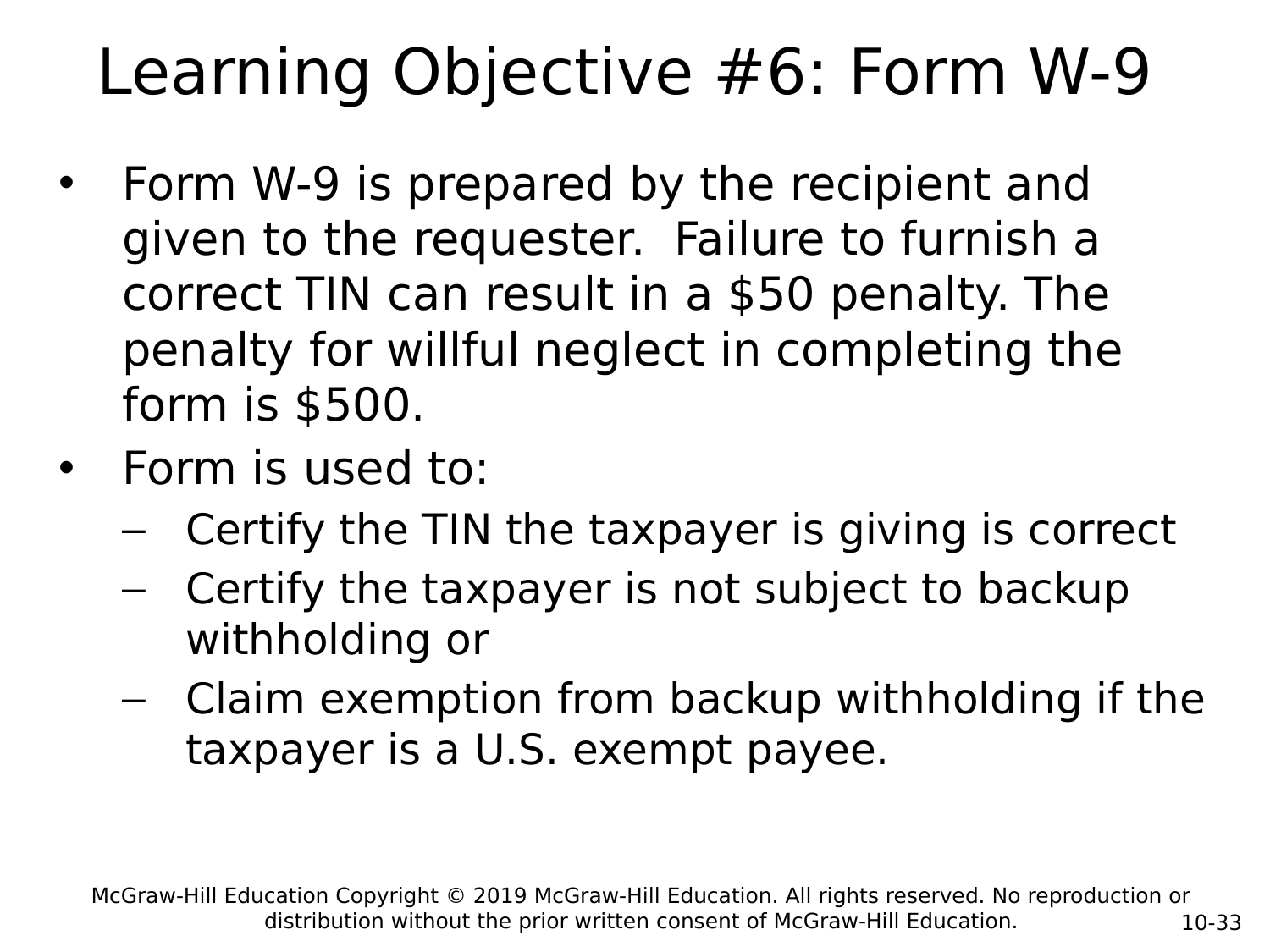

# Learning Objective #6: Form W-9
Form W-9 is prepared by the recipient and given to the requester.  Failure to furnish a correct TIN can result in a $50 penalty. The penalty for willful neglect in completing the form is $500.
Form is used to:
Certify the TIN the taxpayer is giving is correct
Certify the taxpayer is not subject to backup withholding or
Claim exemption from backup withholding if the taxpayer is a U.S. exempt payee.
McGraw-Hill Education Copyright © 2019 McGraw-Hill Education. All rights reserved. No reproduction or distribution without the prior written consent of McGraw-Hill Education.
10-33